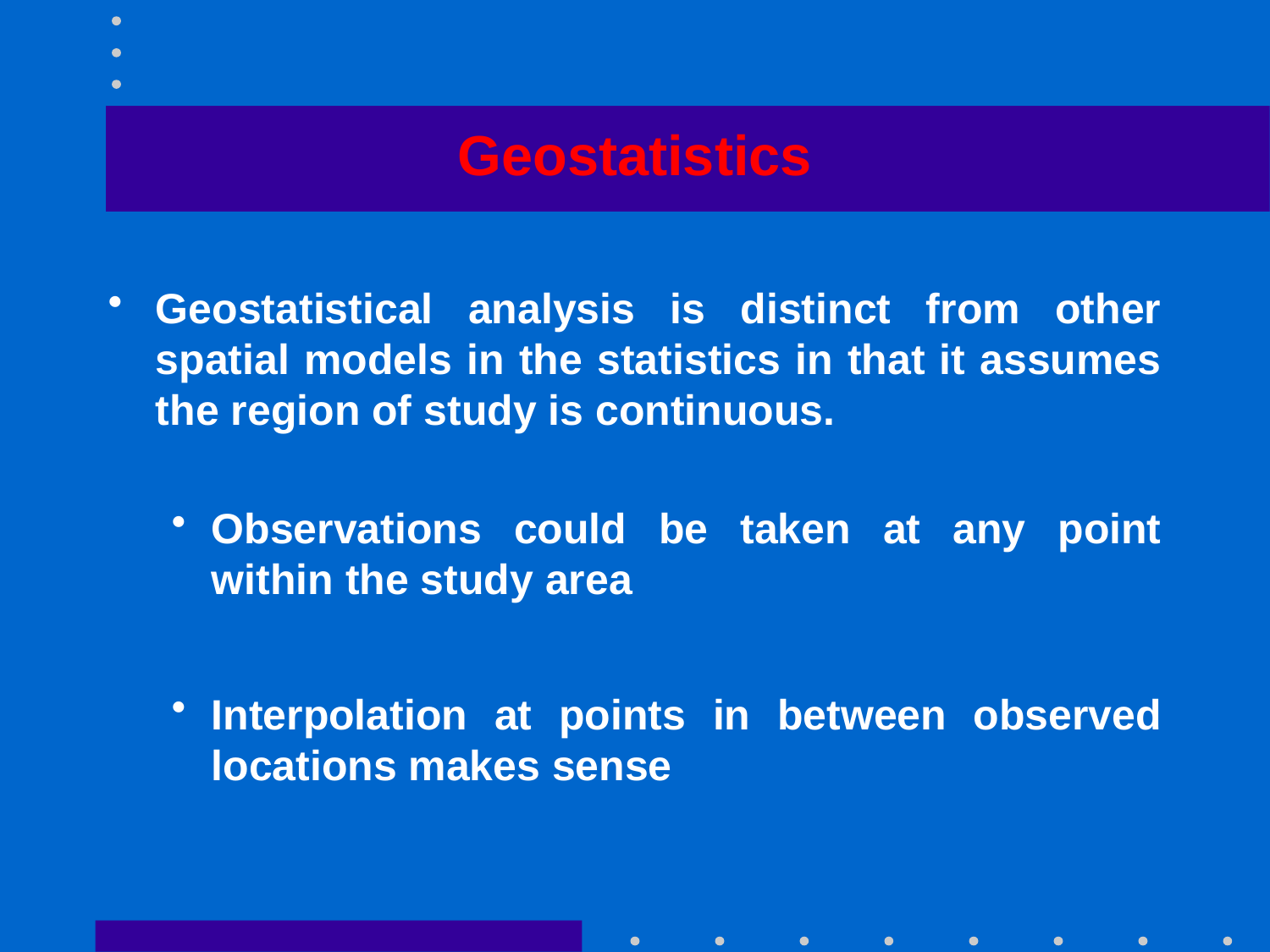

# Geostatistics
Geostatistical analysis is distinct from other spatial models in the statistics in that it assumes the region of study is continuous.

Observations could be taken at any point within the study area

Interpolation at points in between observed locations makes sense